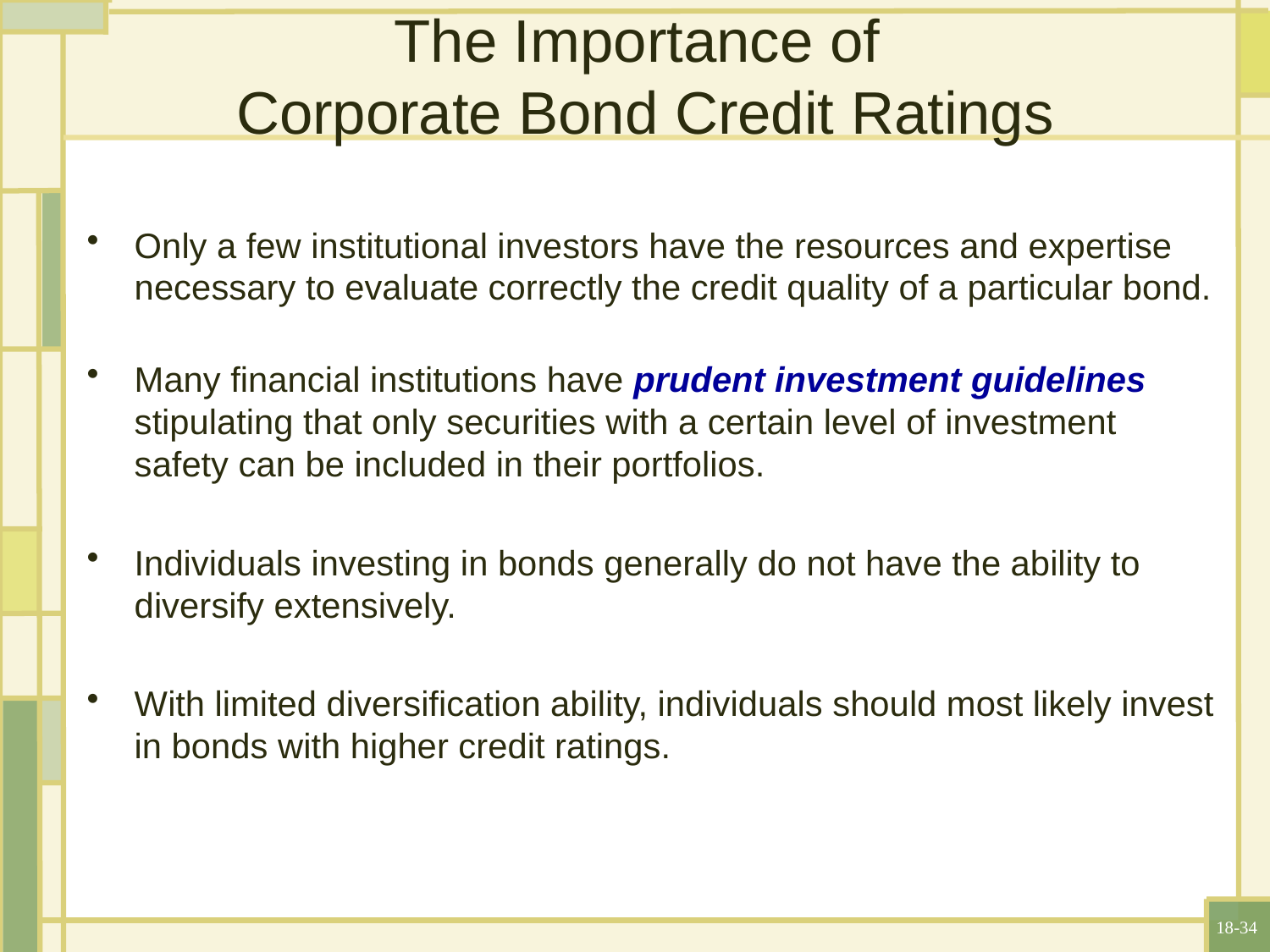

Only a few institutional investors have the resources and expertise necessary to evaluate correctly the credit quality of a particular bond.
Many financial institutions have prudent investment guidelines stipulating that only securities with a certain level of investment safety can be included in their portfolios.

Individuals investing in bonds generally do not have the ability to diversify extensively.

With limited diversification ability, individuals should most likely invest in bonds with higher credit ratings.
The Importance of
Corporate Bond Credit Ratings